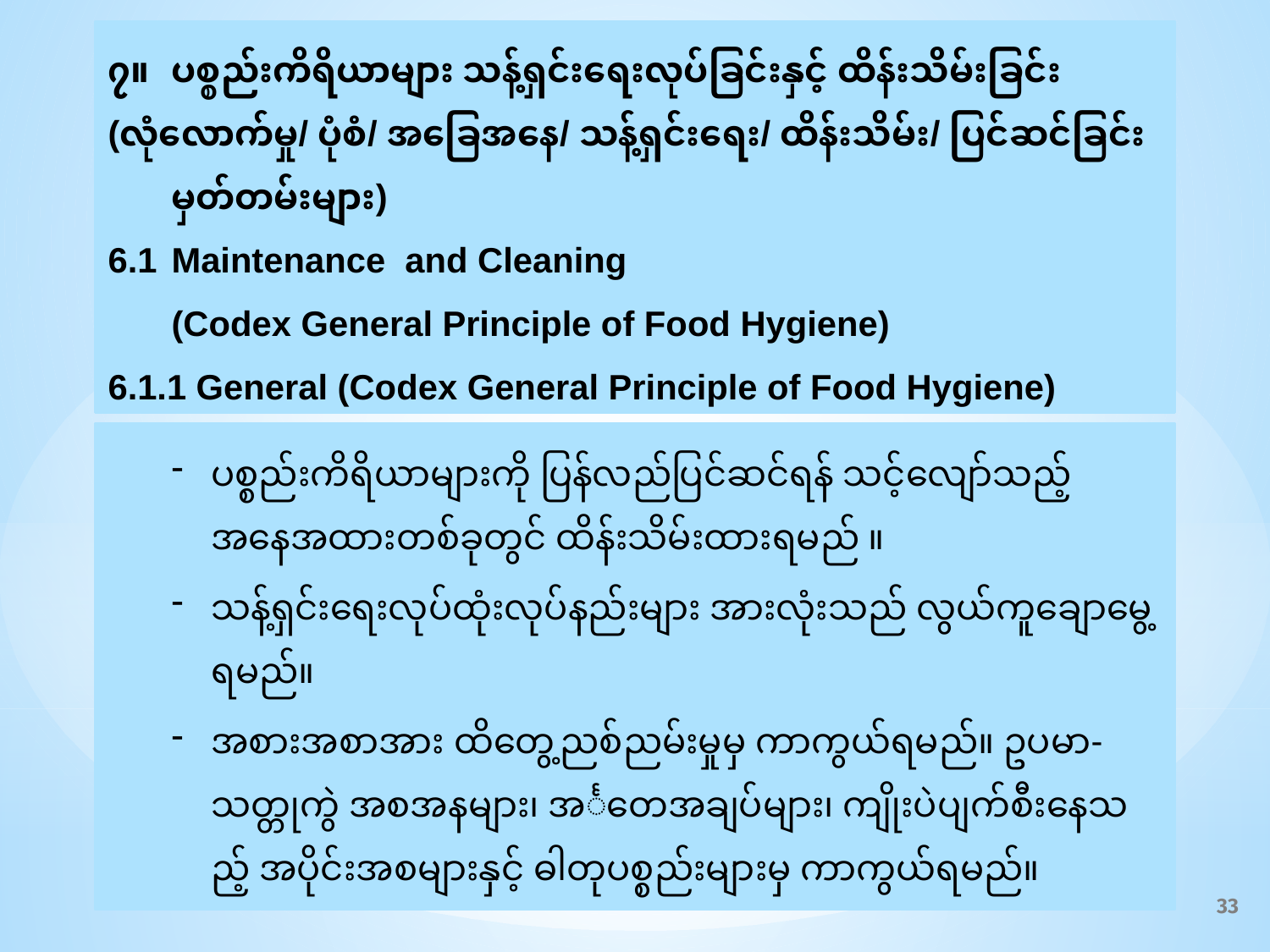

၇။ 	ပစ္စည်းကိရိယာများ သန့်ရှင်းရေးလုပ်ခြင်းနှင့် ထိန်းသိမ်းခြင်း 	(လုံလောက်မှု/ ပုံစံ/ အခြေအနေ/ သန့်ရှင်းရေး/ ထိန်းသိမ်း/ ပြင်ဆင်ခြင်း
	မှတ်တမ်းများ)
6.1 	Maintenance  and Cleaning
	(Codex General Principle of Food Hygiene)
6.1.1 General (Codex General Principle of Food Hygiene)
ပစ္စည်းကိရိယာများကို ပြန်လည်ပြင်ဆင်ရန် သင့်လျော်သည့် အနေအထားတစ်ခုတွင် ထိန်းသိမ်းထားရမည် ။
သန့်ရှင်း​ရေးလုပ်ထုံးလုပ်နည်းများ အားလုံးသည် လွယ်ကူချောမွေ့ရမည်။
အစားအစာအား ထိတွေ့ညစ်ညမ်းမှုမှ ကာကွယ်ရမည်။ ဥပမာ- သတ္တုကွဲ အစအနများ၊ အင်္ဂတေအချပ်များ၊ ကျိုးပဲပျက်စီးနေသည့် အပိုင်းအစများနှင့် ဓါတုပစ္စည်းများမှ ကာကွယ်ရမည်။
33